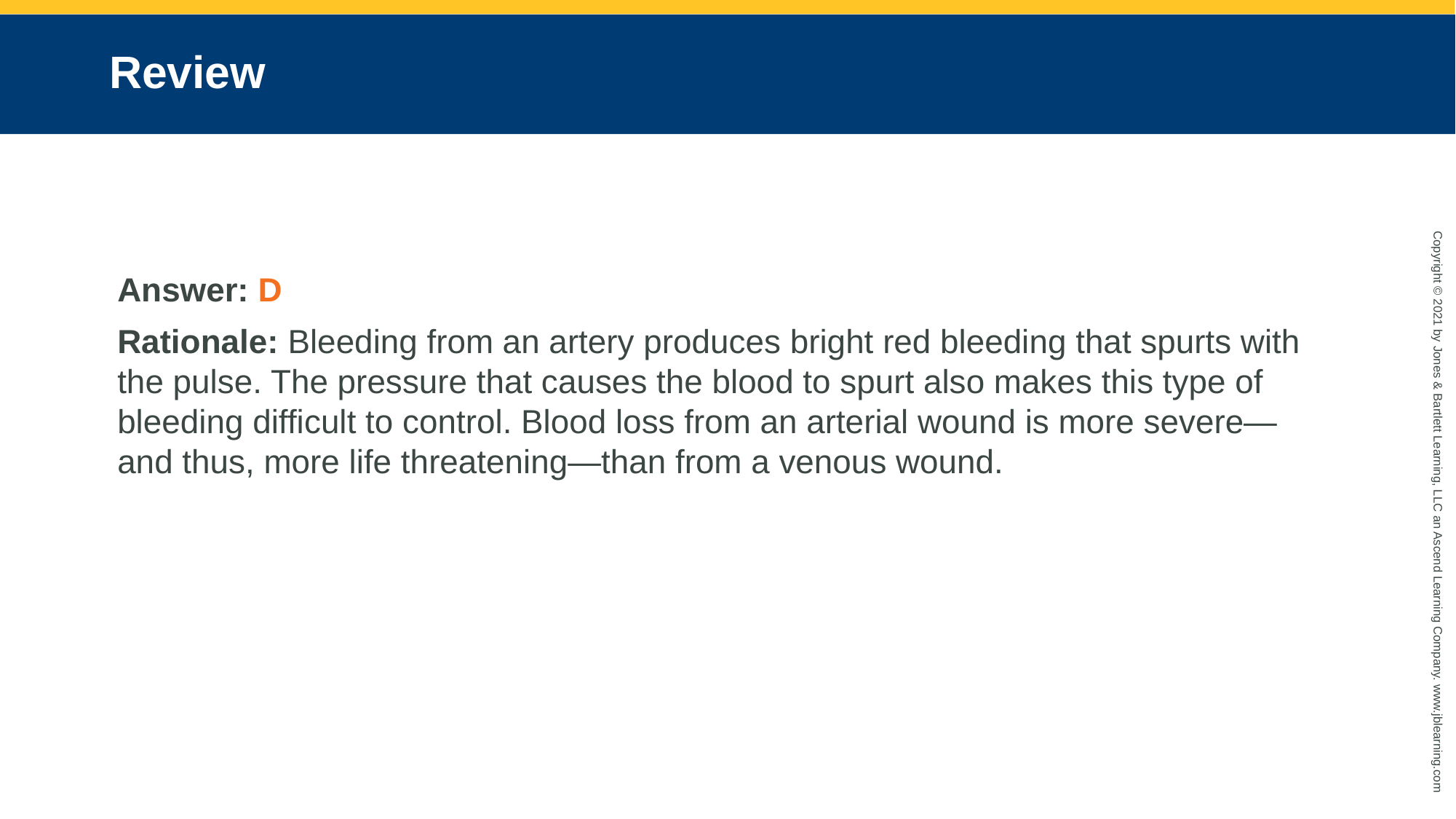

# Review
Answer: D
Rationale: Bleeding from an artery produces bright red bleeding that spurts with the pulse. The pressure that causes the blood to spurt also makes this type of bleeding difficult to control. Blood loss from an arterial wound is more severe—and thus, more life threatening—than from a venous wound.